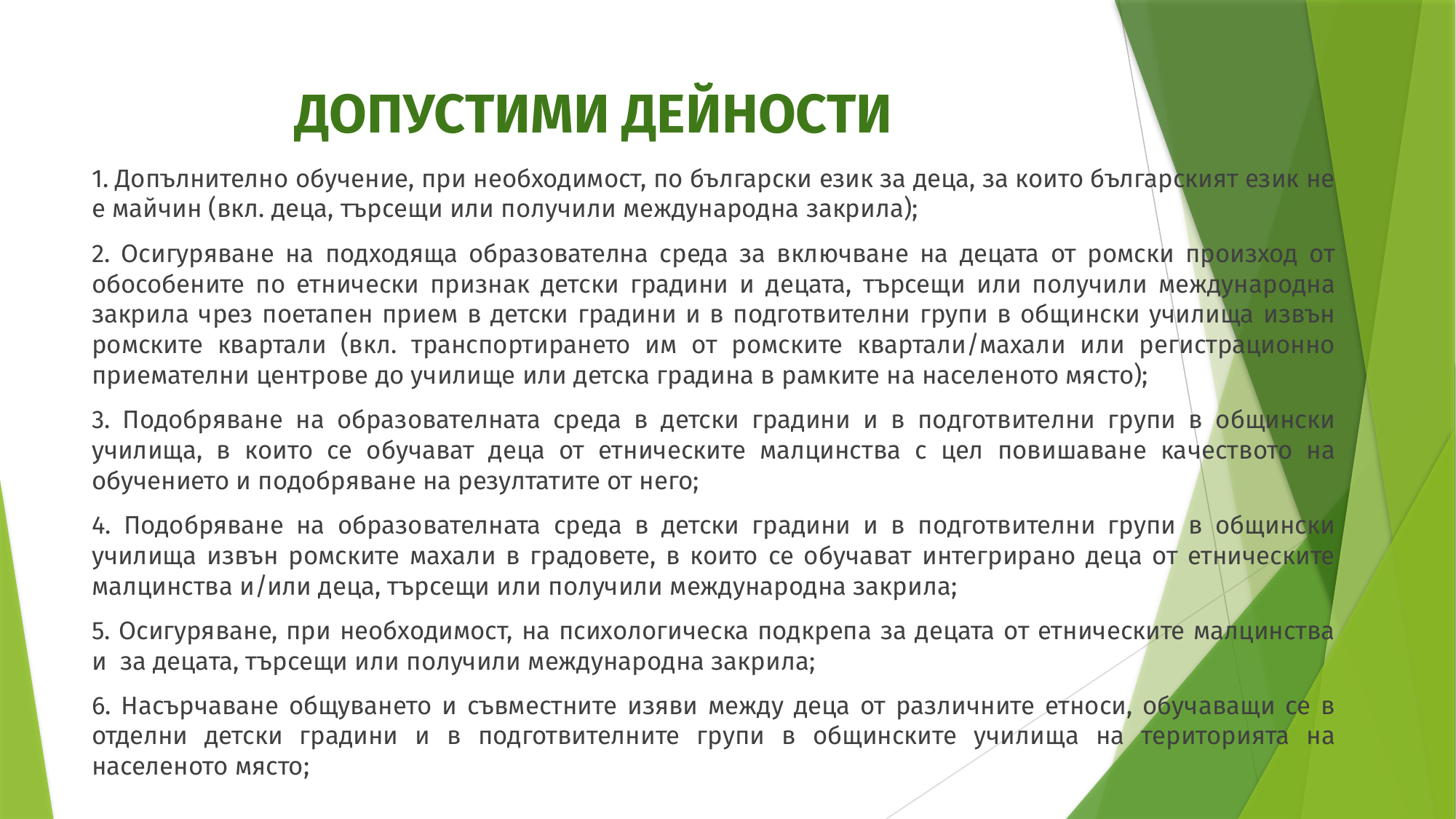

# ДОПУСТИМИ ДЕЙНОСТИ
1. Допълнително обучение, при необходимост, по български език за деца, за които българският език не е майчин (вкл. деца, търсещи или получили международна закрила);
2. Осигуряване на подходяща образователна среда за включване на децата от ромски произход от обособените по етнически признак детски градини и децата, търсещи или получили международна закрила чрез поетапен прием в детски градини и в подготвителни групи в общински училища извън ромските квартали (вкл. транспортирането им от ромските квартали/махали или регистрационно приемателни центрове до училище или детска градина в рамките на населеното място);
3. Подобряване на образователната среда в детски градини и в подготвителни групи в общински училища, в които се обучават деца от етническите малцинства с цел повишаване качеството на обучението и подобряване на резултатите от него;
4. Подобряване на образователната среда в детски градини и в подготвителни групи в общински училища извън ромските махали в градовете, в които се обучават интегрирано деца от етническите малцинства и/или деца, търсещи или получили международна закрила;
5. Осигуряване, при необходимост, на психологическа подкрепа за децата от етническите малцинства и  за децата, търсещи или получили международна закрила;
6. Насърчаване общуването и съвместните изяви между деца от различните етноси, обучаващи се в отделни детски градини и в подготвителните групи в общинските училища на територията на населеното място;